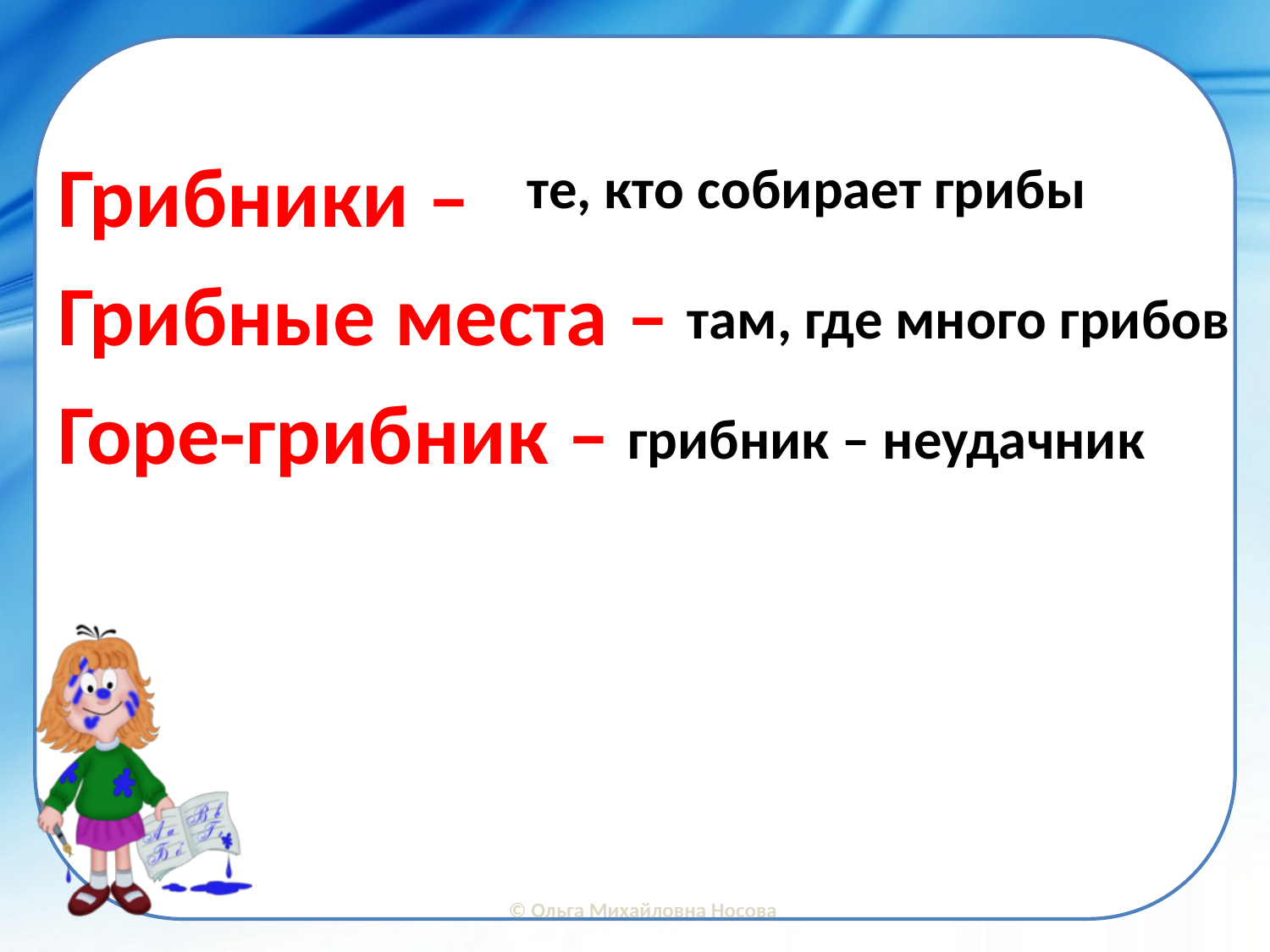

Грибники –
Грибные места –
Горе-грибник –

те, кто собирает грибы
там, где много грибов
грибник – неудачник